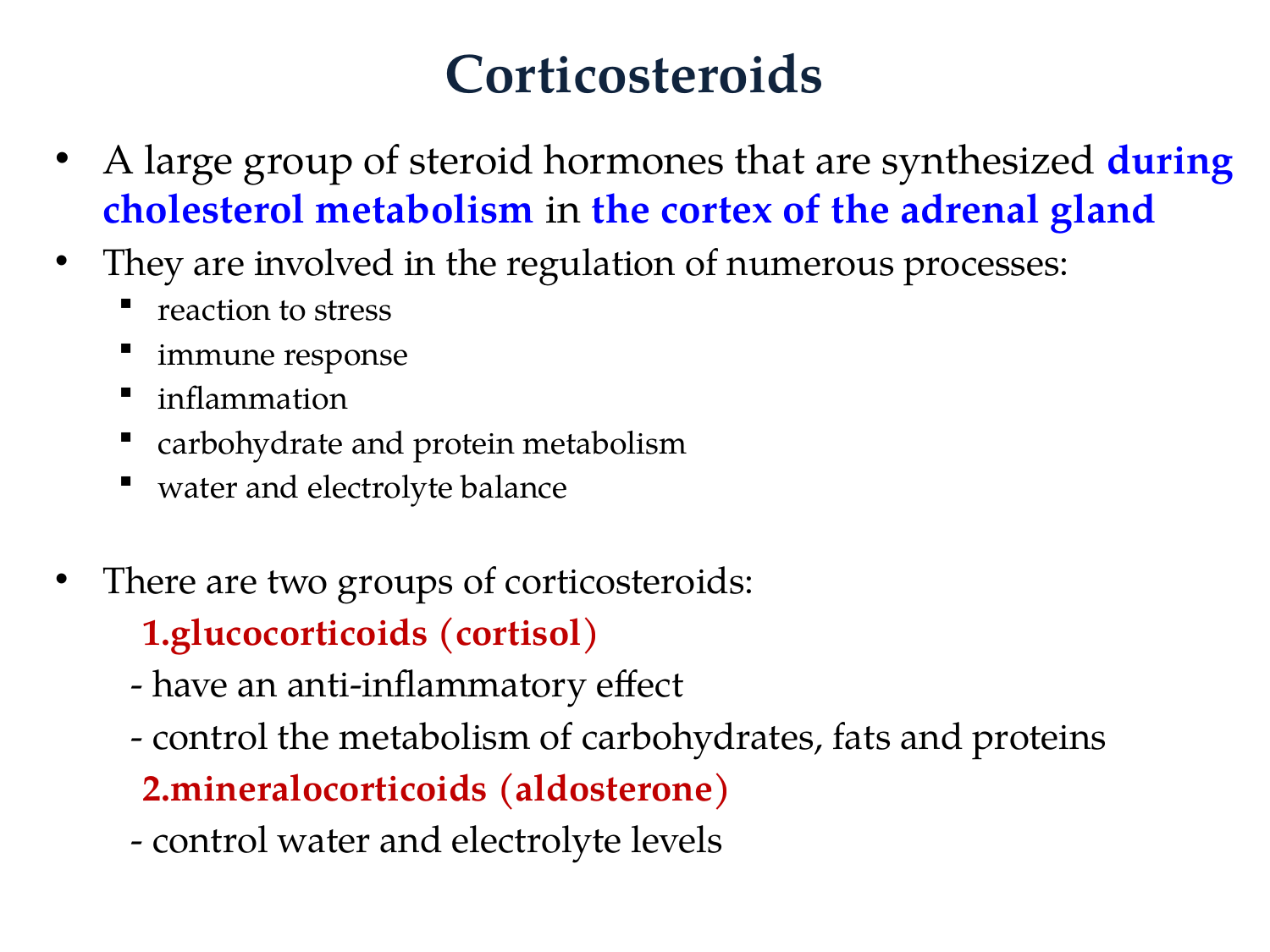

# Corticosteroids
A large group of steroid hormones that are synthesized during cholesterol metabolism in the cortex of the adrenal gland
They are involved in the regulation of numerous processes:
reaction to stress
immune response
inflammation
carbohydrate and protein metabolism
water and electrolyte balance

There are two groups of corticosteroids:
glucocorticoids (cortisol)
   - have an anti-inflammatory effect
   - control the metabolism of carbohydrates, fats and proteins
mineralocorticoids (aldosterone)
   - control water and electrolyte levels